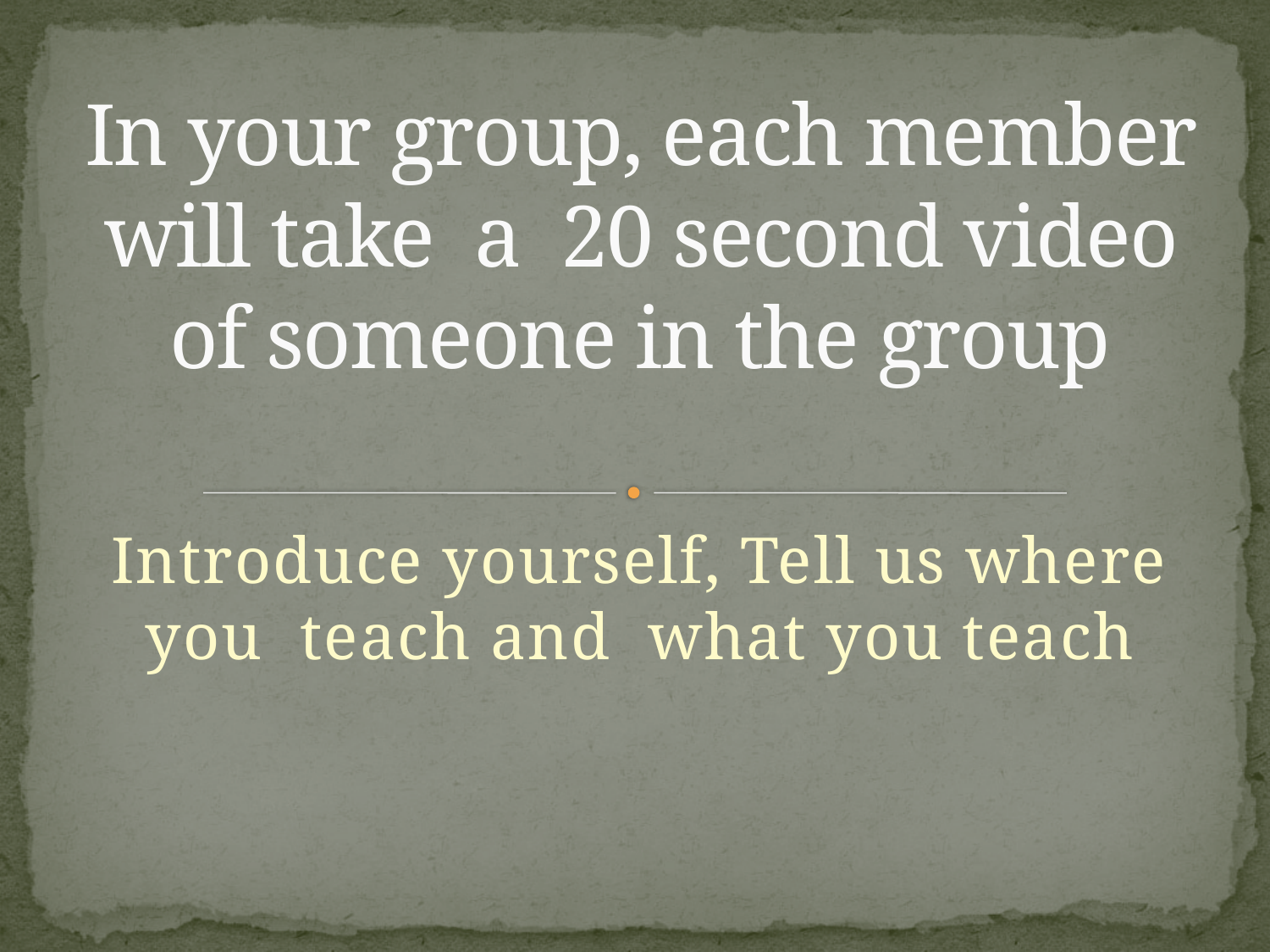

# In your group, each member will take  a  20 second video of someone in the group
Introduce yourself, Tell us where you  teach and  what you teach